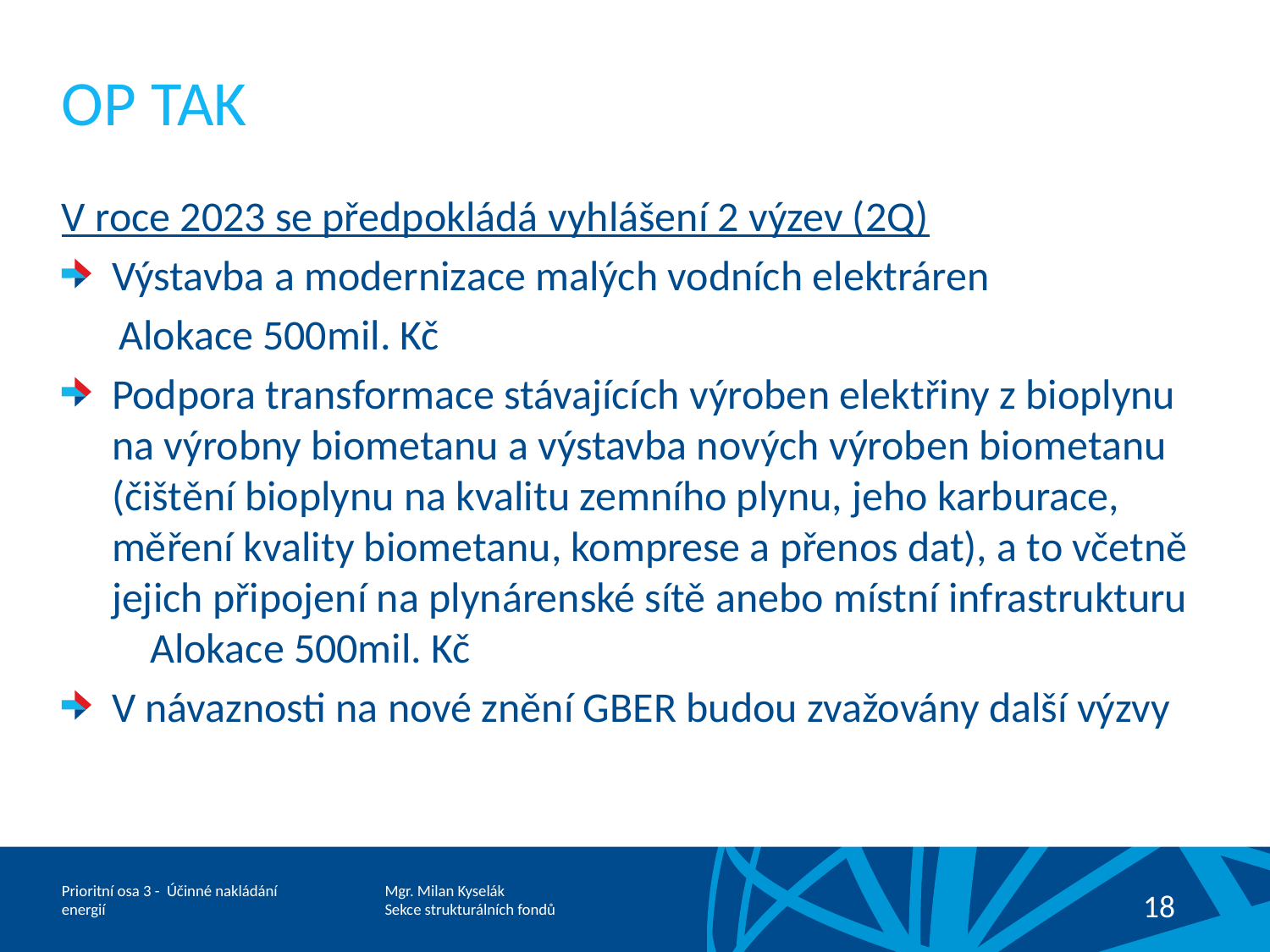

# OP TAK
V roce 2023 se předpokládá vyhlášení 2 výzev (2Q)
Výstavba a modernizace malých vodních elektráren
      Alokace 500mil. Kč
Podpora transformace stávajících výroben elektřiny z bioplynu na výrobny biometanu a výstavba nových výroben biometanu (čištění bioplynu na kvalitu zemního plynu, jeho karburace, měření kvality biometanu, komprese a přenos dat), a to včetně jejich připojení na plynárenské sítě anebo místní infrastrukturu      Alokace 500mil. Kč
V návaznosti na nové znění GBER budou zvažovány další výzvy